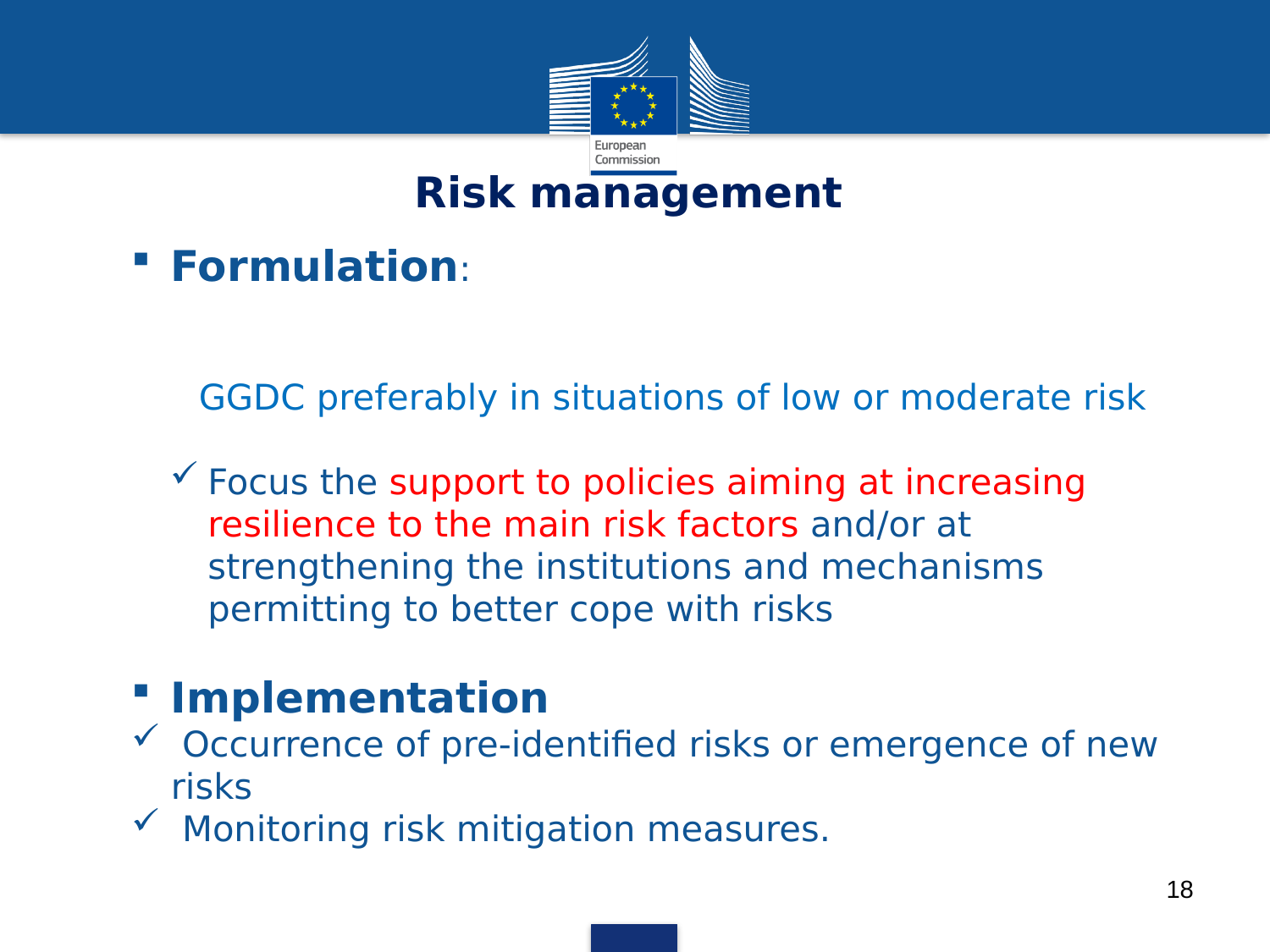

# Risk management

Formulation:

      GGDC preferably in situations of low or moderate risk

Focus the support to policies aiming at increasing resilience to the main risk factors and/or at strengthening the institutions and mechanisms permitting to better cope with risks

Implementation
 Occurrence of pre-identified risks or emergence of new risks
 Monitoring risk mitigation measures.

18